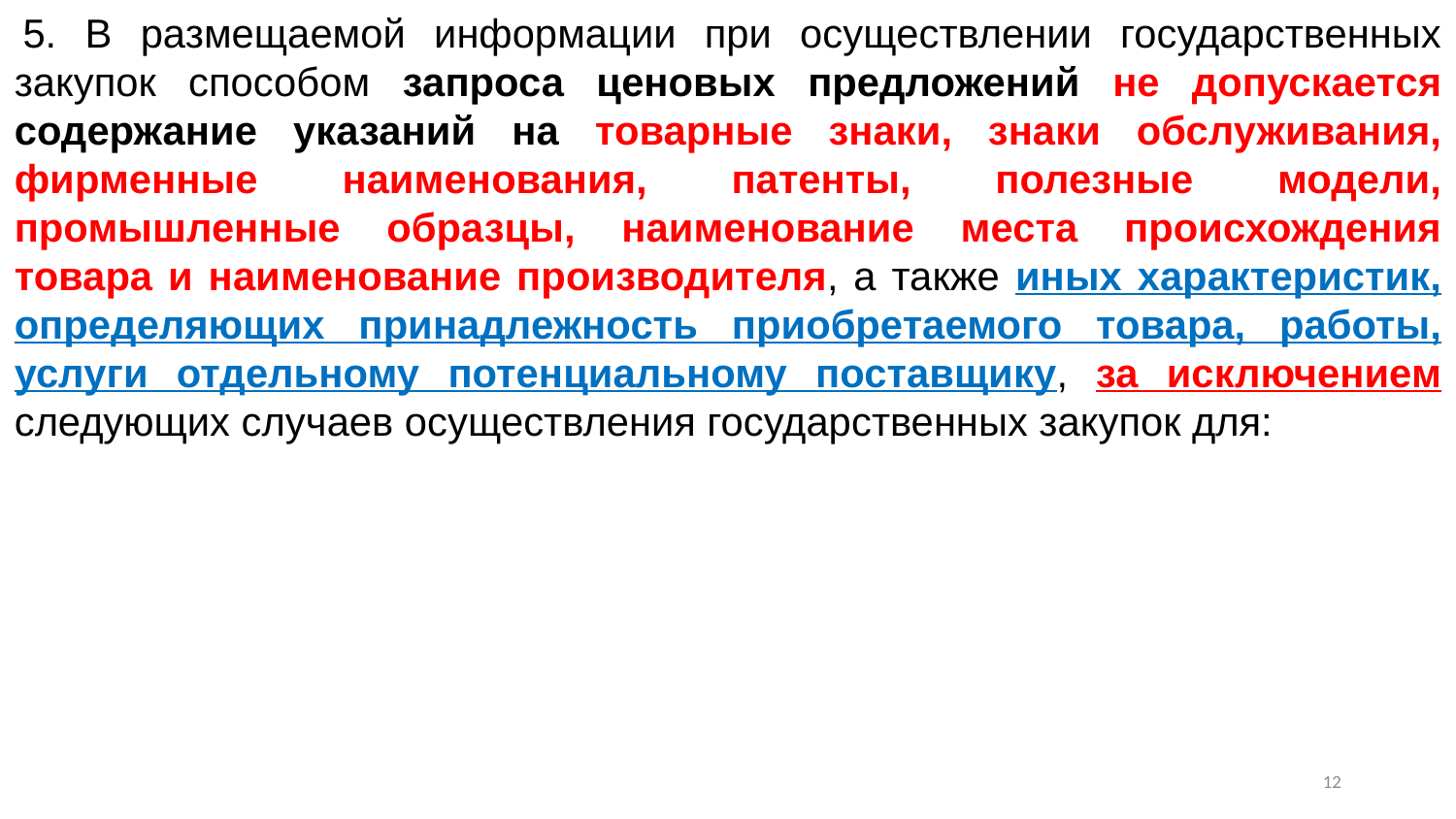

5. В размещаемой информации при осуществлении государственных закупок способом запроса ценовых предложений не допускается содержание указаний на товарные знаки, знаки обслуживания, фирменные наименования, патенты, полезные модели, промышленные образцы, наименование места происхождения товара и наименование производителя, а также иных характеристик, определяющих принадлежность приобретаемого товара, работы, услуги отдельному потенциальному поставщику, за исключением следующих случаев осуществления государственных закупок для:
12